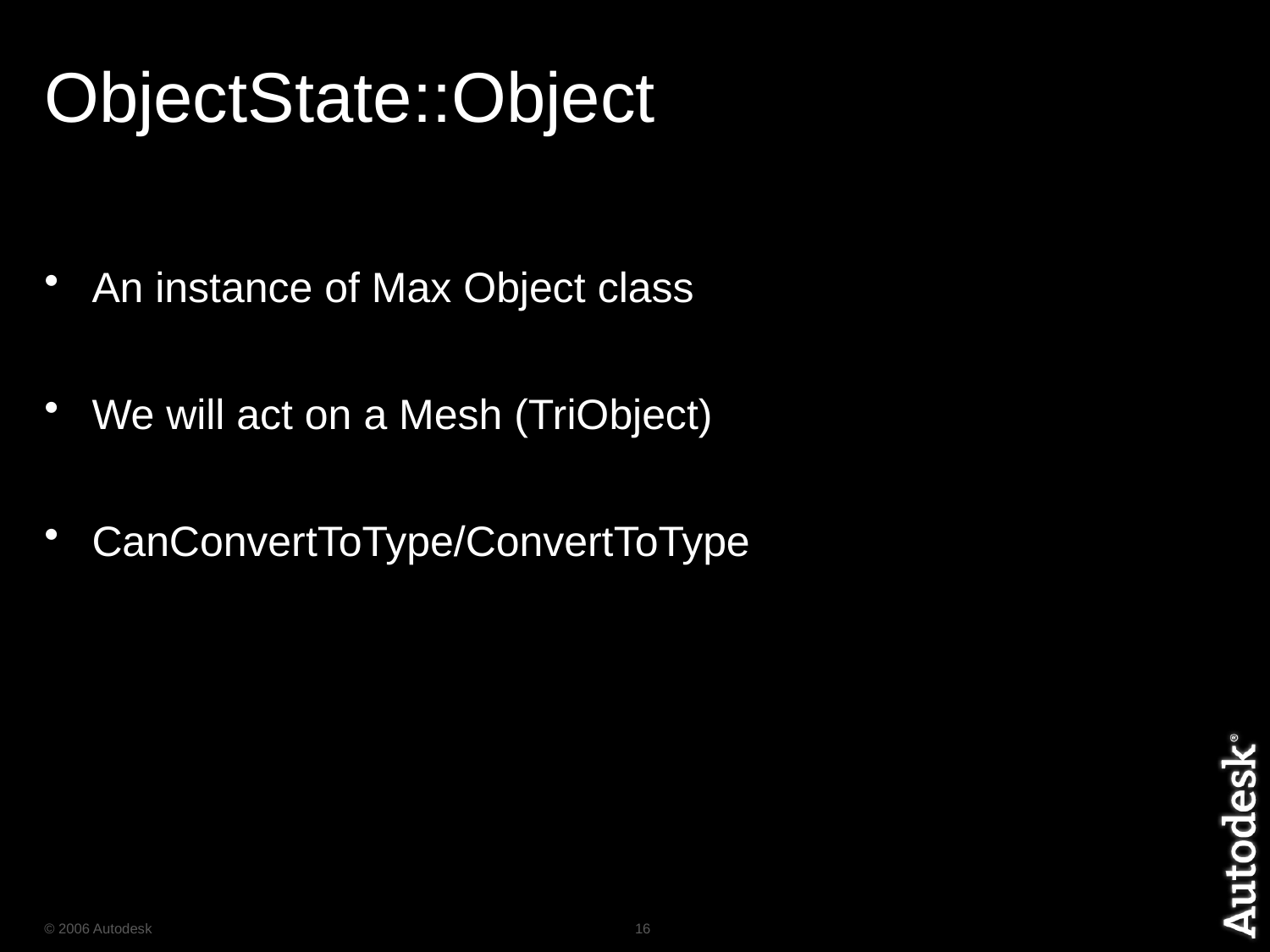

# ObjectState::Object

An instance of Max Object class

We will act on a Mesh (TriObject)

CanConvertToType/ConvertToType